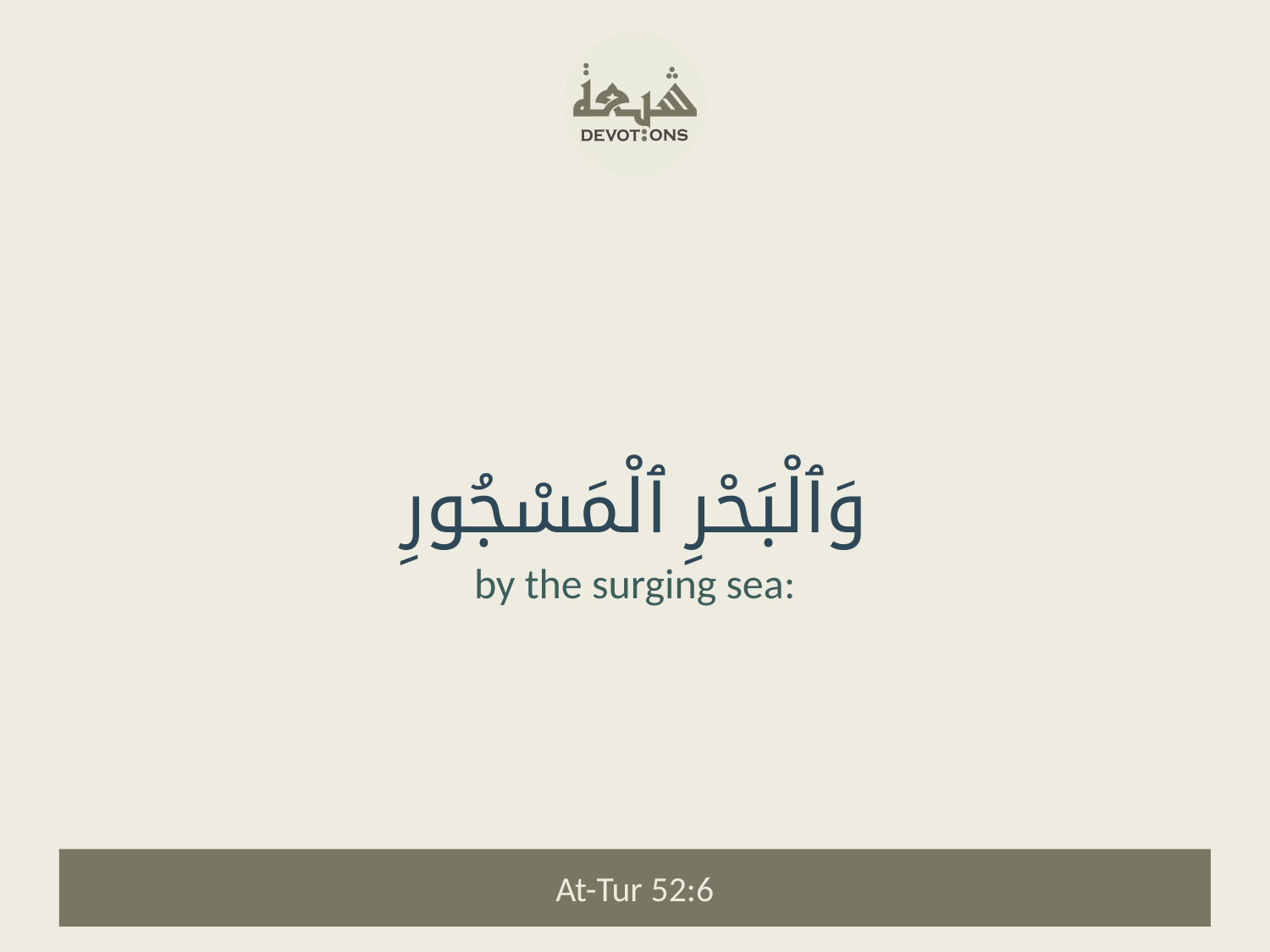

وَٱلْبَحْرِ ٱلْمَسْجُورِ
by the surging sea:
At-Tur 52:6